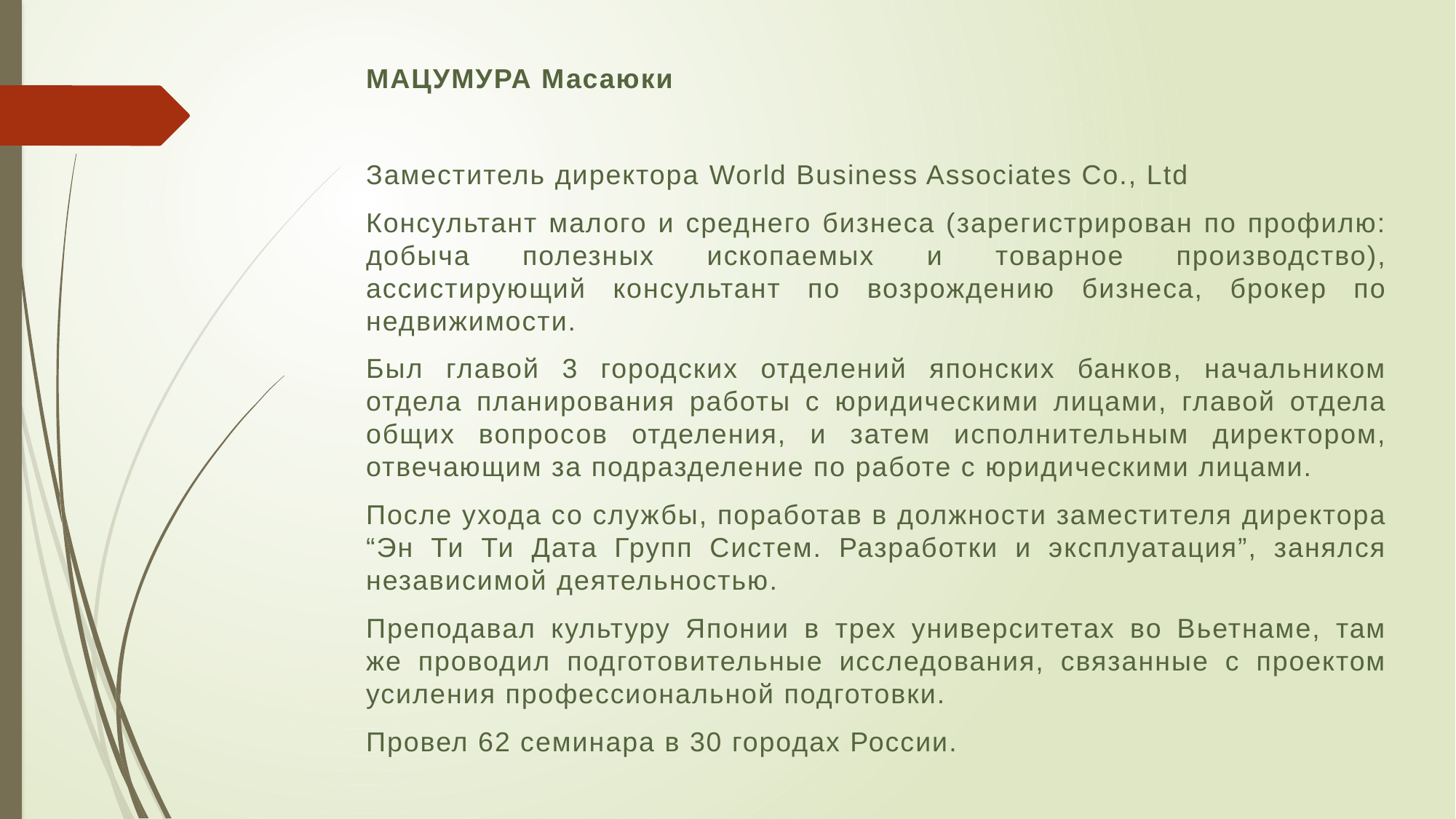

МАЦУМУРА Масаюки

Заместитель директора World Business Associates Co., Ltd
Консультант малого и среднего бизнеса (зарегистрирован по профилю: добыча полезных ископаемых и товарное производство), ассистирующий консультант по возрождению бизнеса, брокер по недвижимости.
Был главой 3 городских отделений японских банков, начальником отдела планирования работы с юридическими лицами, главой отдела общих вопросов отделения, и затем исполнительным директором, отвечающим за подразделение по работе с юридическими лицами.
После ухода со службы, поработав в должности заместителя директора “Эн Ти Ти Дата Групп Систем. Разработки и эксплуатация”, занялся независимой деятельностью.
Преподавал культуру Японии в трех университетах во Вьетнаме, там же проводил подготовительные исследования, связанные с проектом усиления профессиональной подготовки.
Провел 62 семинара в 30 городах России.